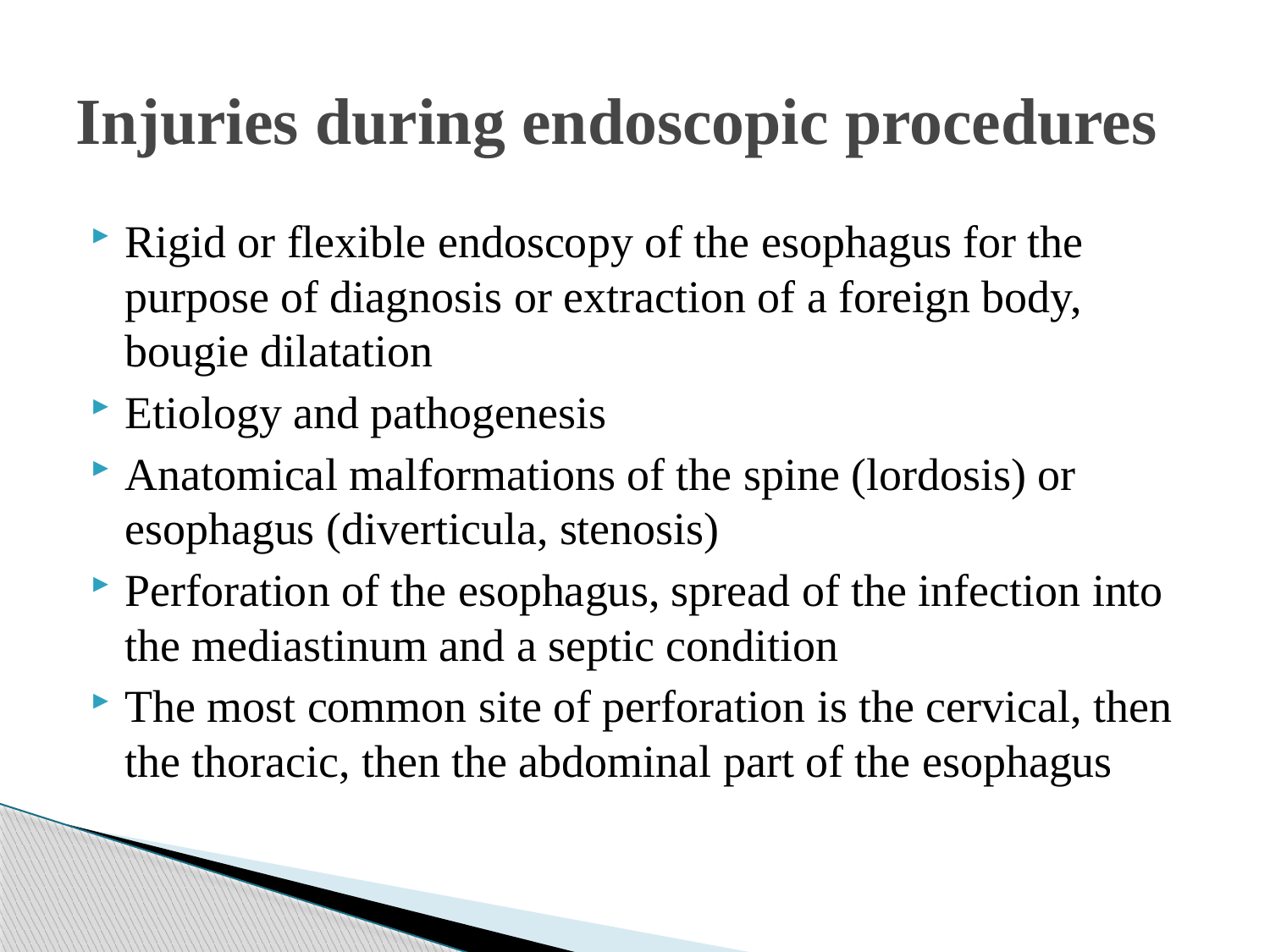

# Injuries during endoscopic procedures
Rigid or flexible endoscopy of the esophagus for the purpose of diagnosis or extraction of a foreign body, bougie dilatation
Etiology and pathogenesis
Anatomical malformations of the spine (lordosis) or esophagus (diverticula, stenosis)
Perforation of the esophagus, spread of the infection into the mediastinum and a septic condition
The most common site of perforation is the cervical, then the thoracic, then the abdominal part of the esophagus